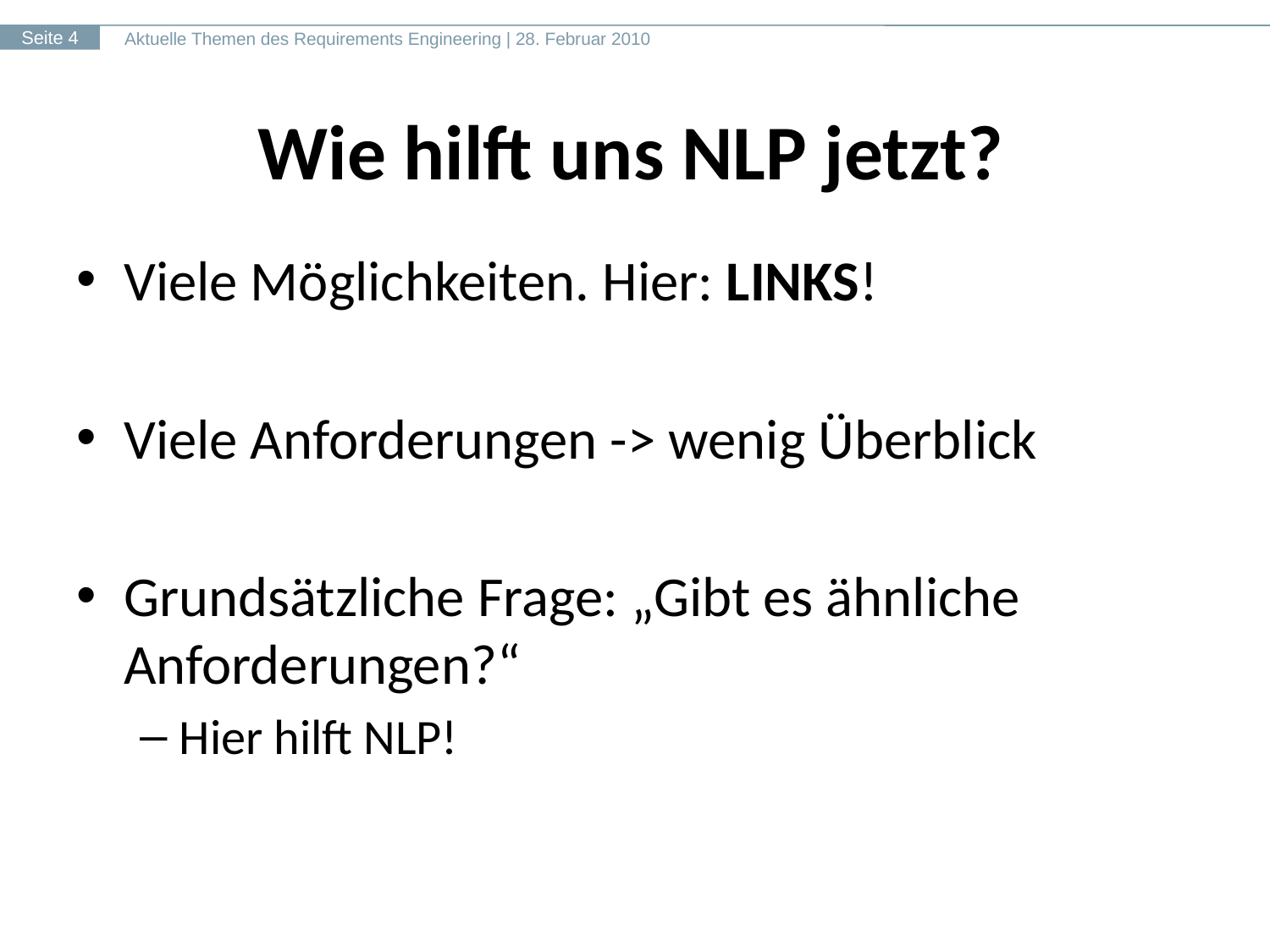

# Wie hilft uns NLP jetzt?
Viele Möglichkeiten. Hier: LINKS!

Viele Anforderungen -> wenig Überblick

Grundsätzliche Frage: „Gibt es ähnliche Anforderungen?“
Hier hilft NLP!